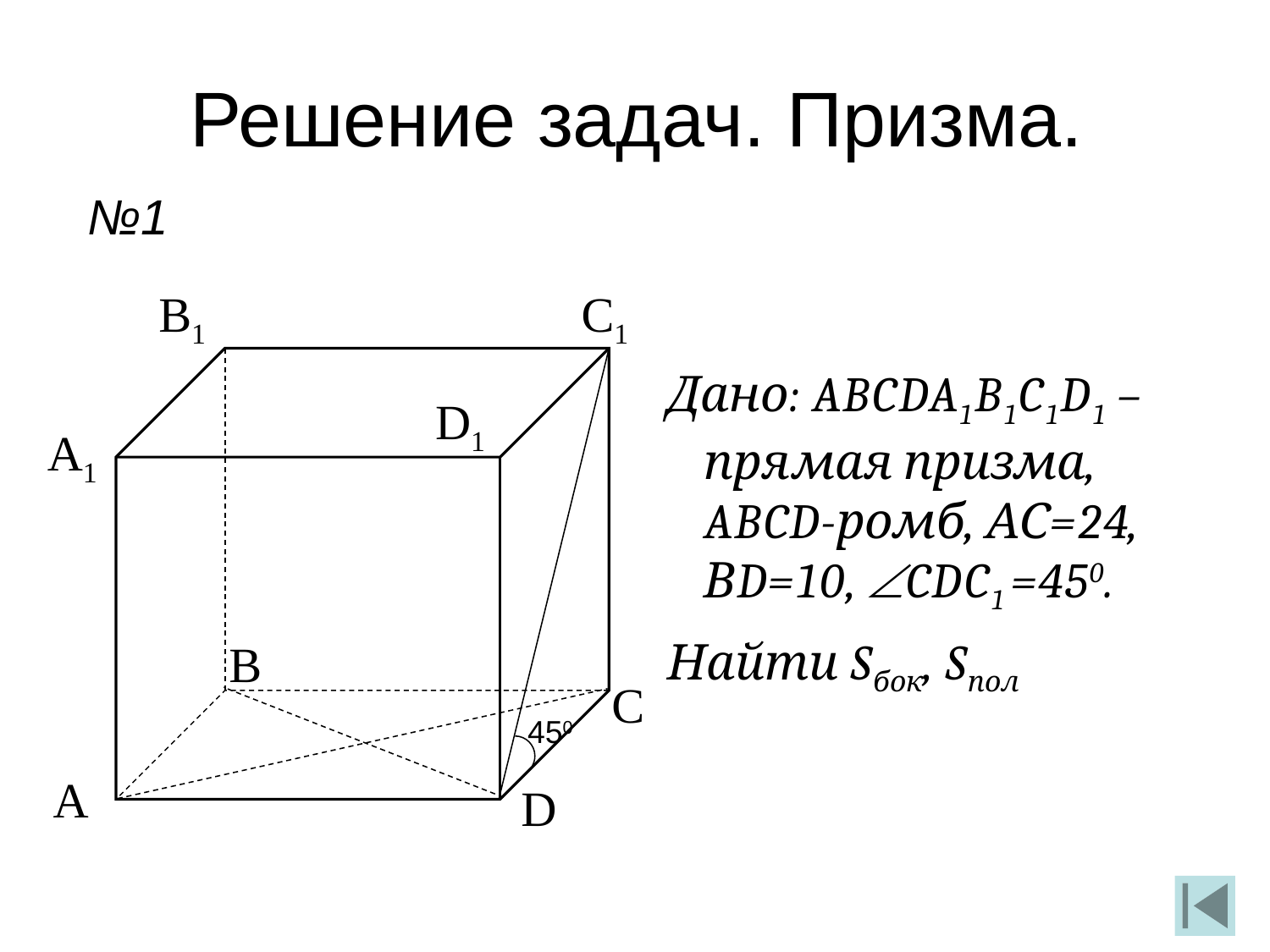

Решение задач. Призма.
№1
B1
C1

D1
А1
В
С
А
D

450

Дано: ABCDA1B1C1D1 – прямая призма, ABCD-ромб, АС=24, ВD=10, ∠CDC1 =450.
Найти Sбок, Sпол